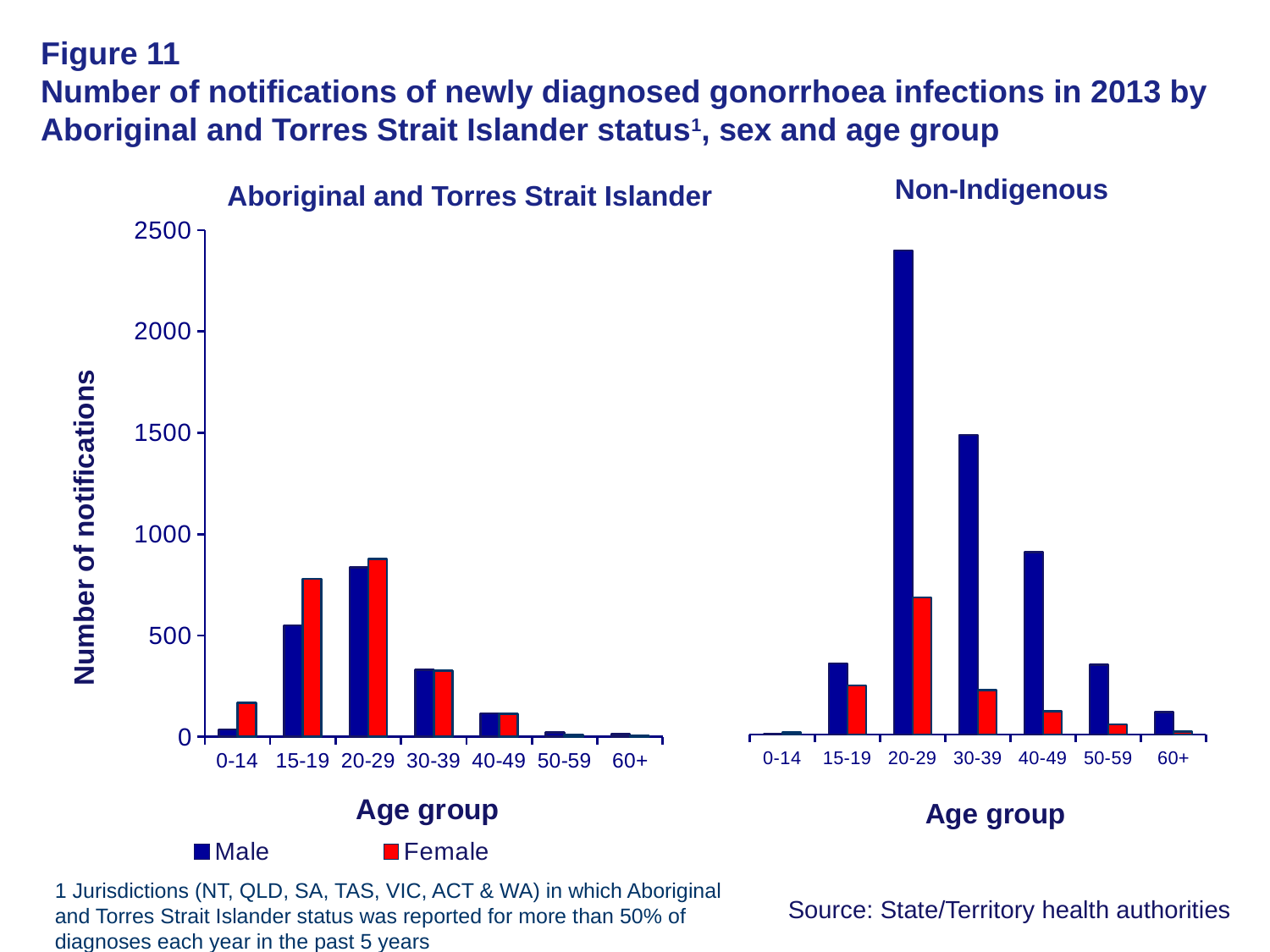

# Figure 11 Number of notifications of newly diagnosed gonorrhoea infections in 2013 by Aboriginal and Torres Strait Islander status1, sex and age group
Non-Indigenous
Aboriginal and Torres Strait Islander

### Chart

| Category | Male | Female |
|---|---|---|
| 0-14 | 3.0 | 10.0 |
| 15-19 | 333.0 | 231.0 |
| 20-29 | 2264.0 | 643.0 |
| 30-39 | 1402.0 | 208.0 |
| 40-49 | 853.0 | 109.0 |
| 50-59 | 327.0 | 49.0 |
| 60+ | 106.0 | 14.0 |

### Chart

| Category | Male | Female |
|---|---|---|
| 0-14 | 37.0 | 167.0 |
| 15-19 | 550.0 | 780.0 |
| 20-29 | 836.0 | 877.0 |
| 30-39 | 330.0 | 326.0 |
| 40-49 | 116.0 | 114.0 |
| 50-59 | 22.0 | 10.0 |
| 60+ | 14.0 | 4.0 |
1 Jurisdictions (NT, QLD, SA, TAS, VIC, ACT & WA) in which Aboriginal and Torres Strait Islander status was reported for more than 50% of diagnoses each year in the past 5 years

 Source: State/Territory health authorities